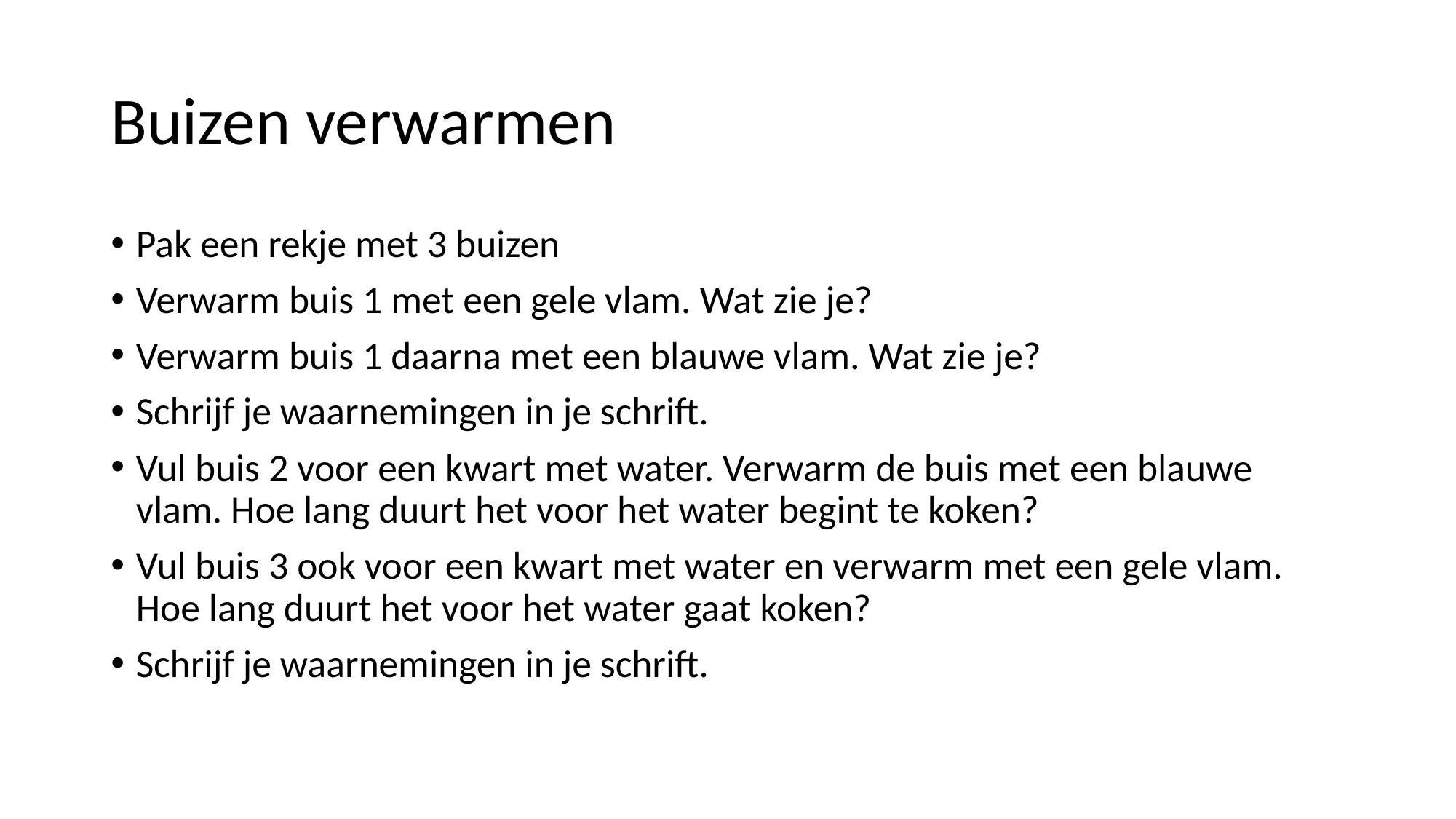

# Buizen verwarmen
Pak een rekje met 3 buizen
Verwarm buis 1 met een gele vlam. Wat zie je?
Verwarm buis 1 daarna met een blauwe vlam. Wat zie je?
Schrijf je waarnemingen in je schrift.
Vul buis 2 voor een kwart met water. Verwarm de buis met een blauwe vlam. Hoe lang duurt het voor het water begint te koken?
Vul buis 3 ook voor een kwart met water en verwarm met een gele vlam. Hoe lang duurt het voor het water gaat koken?
Schrijf je waarnemingen in je schrift.